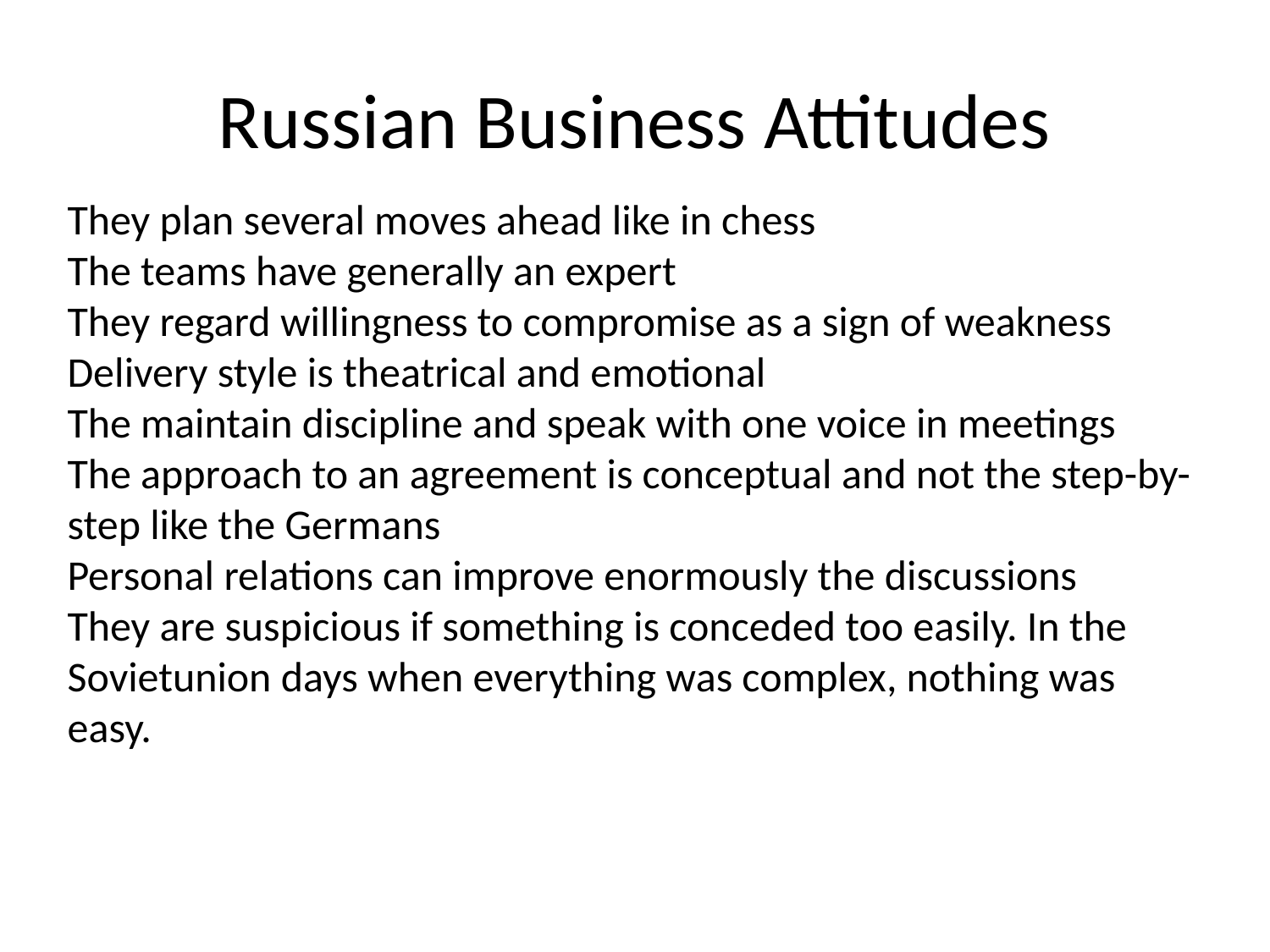

# Russian Business Attitudes
They plan several moves ahead like in chess
The teams have generally an expert
They regard willingness to compromise as a sign of weakness
Delivery style is theatrical and emotional
The maintain discipline and speak with one voice in meetings
The approach to an agreement is conceptual and not the step-by-step like the Germans
Personal relations can improve enormously the discussions
They are suspicious if something is conceded too easily. In the Sovietunion days when everything was complex, nothing was easy.